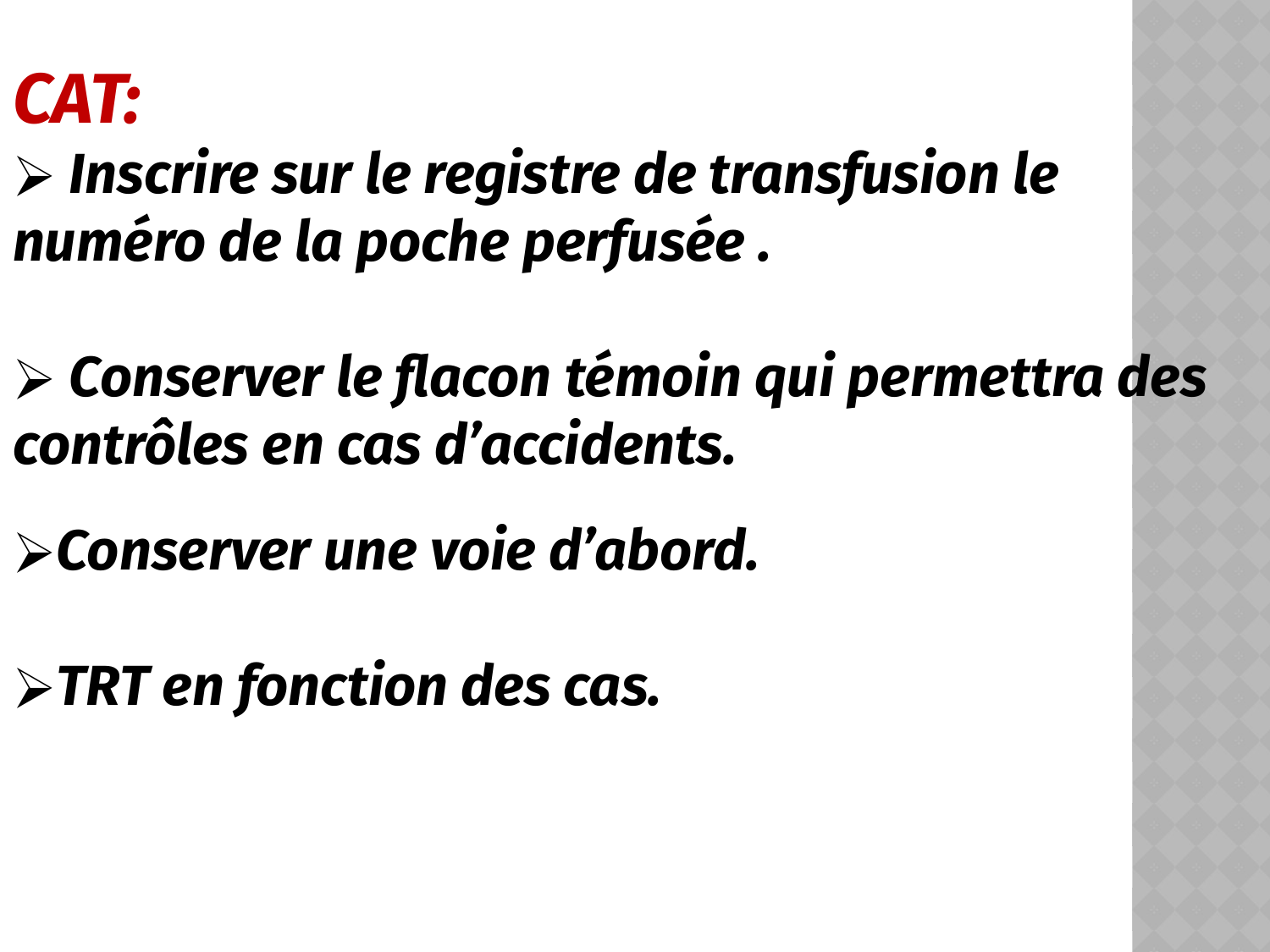

CAT:
 Inscrire sur le registre de transfusion le numéro de la poche perfusée .

 Conserver le flacon témoin qui permettra des contrôles en cas d’accidents.

Conserver une voie d’abord.

TRT en fonction des cas.